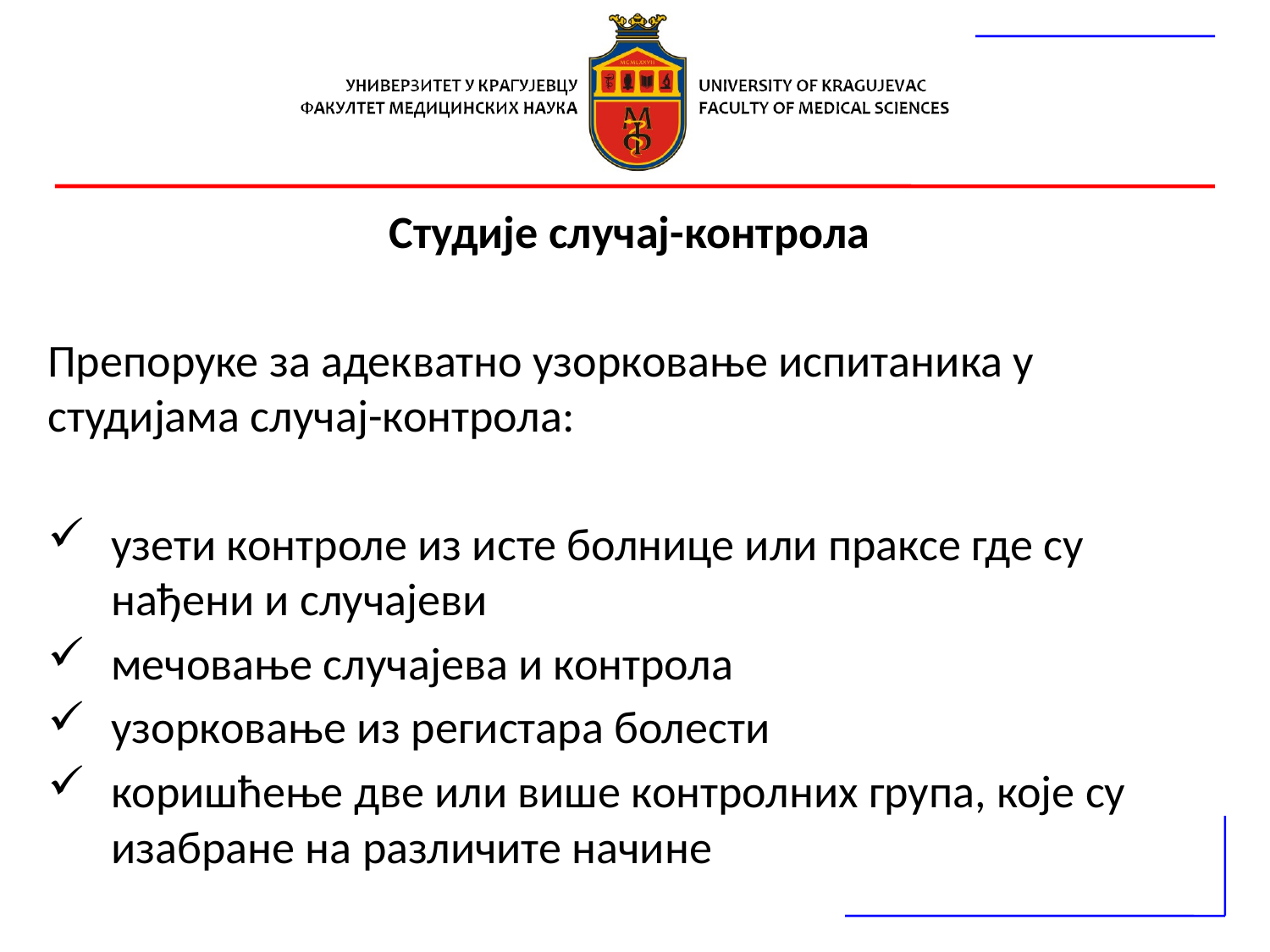

Студије случај-контрола

Препоруке за адекватно узорковање испитаника у студијама случај-контрола:

узети контроле из исте болнице или праксе где су нађени и случајеви
мечовање случајева и контрола
узорковање из регистара болести
коришћење две или више контролних група, које су изабране на различите начине

#